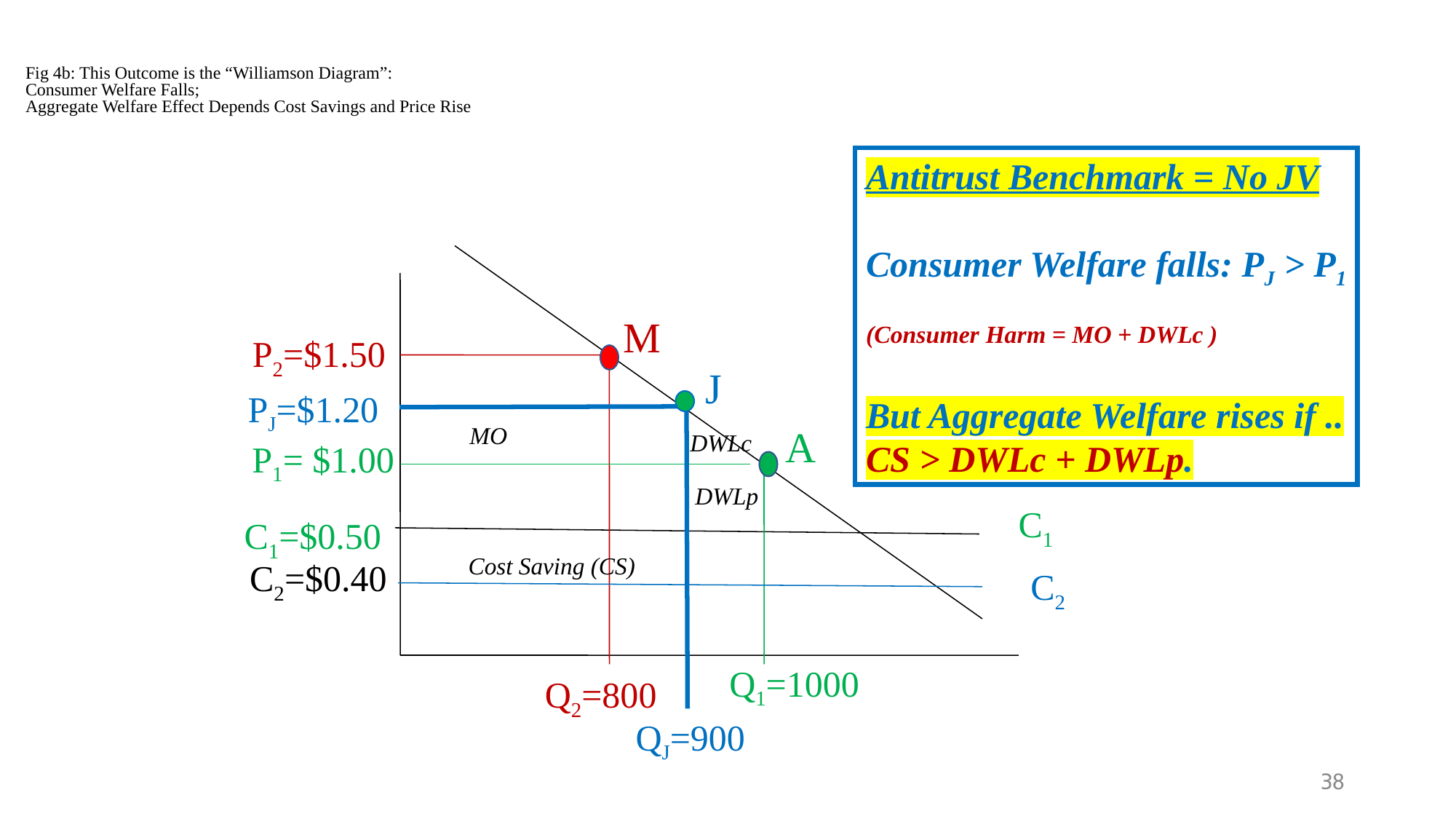

# Fig 4b: This Outcome is the “Williamson Diagram”: Consumer Welfare Falls; Aggregate Welfare Effect Depends Cost Savings and Price Rise
Antitrust Benchmark = No JV

Consumer Welfare falls: PJ > P1
(Consumer Harm = MO + DWLc )

But Aggregate Welfare rises if ..
CS > DWLc + DWLp.

M
P2=$1.50

J
PJ=$1.20

MO
A
DWLc
P1= $1.00

DWLp
C1
C1=$0.50

Cost Saving (CS)
C2=$0.40
C2

Q1=1000
Q2=800
QJ=900
38